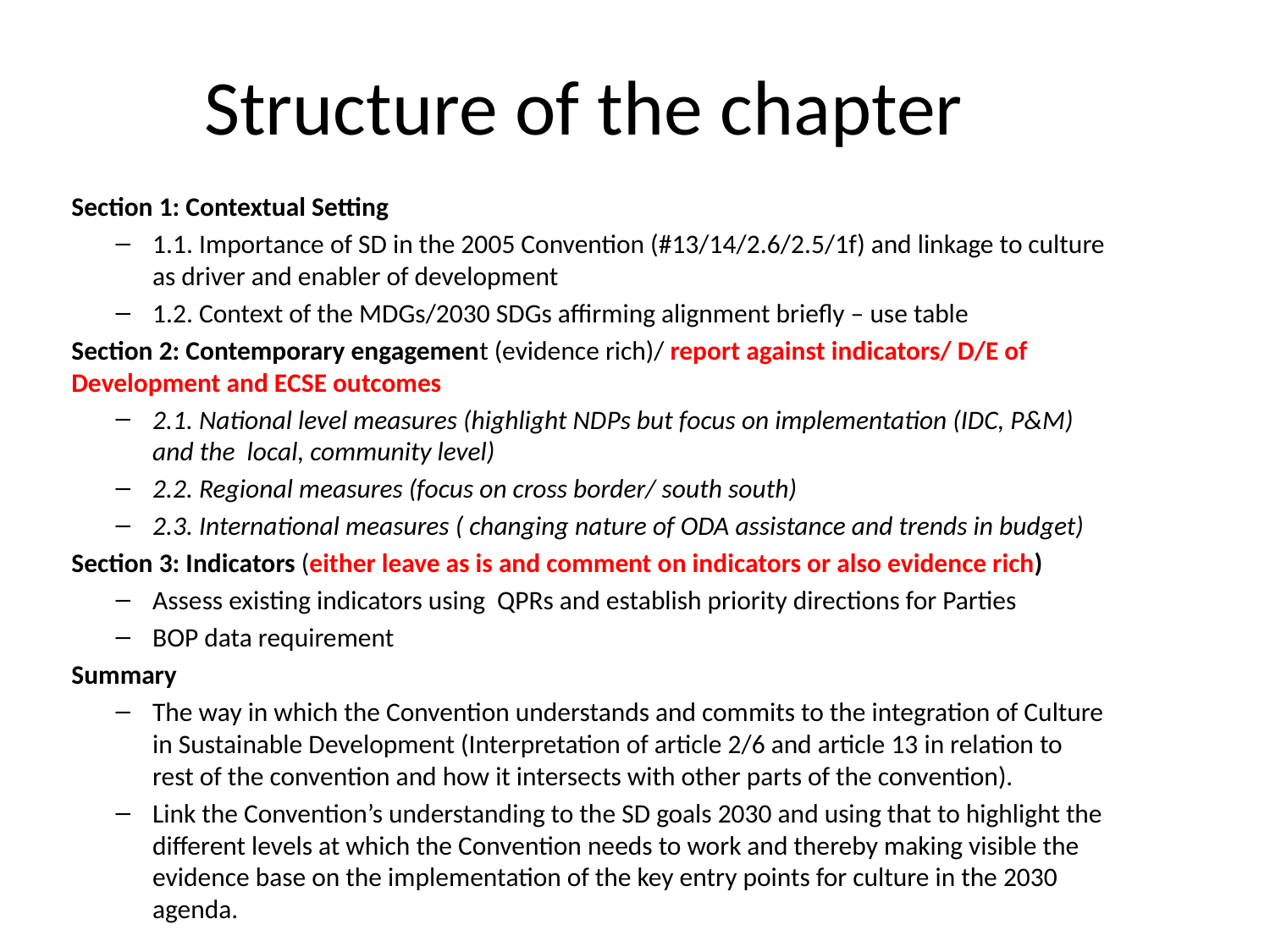

# Structure of the chapter
Section 1: Contextual Setting
1.1. Importance of SD in the 2005 Convention (#13/14/2.6/2.5/1f) and linkage to culture as driver and enabler of development
1.2. Context of the MDGs/2030 SDGs affirming alignment briefly – use table
Section 2: Contemporary engagement (evidence rich)/ report against indicators/ D/E of Development and ECSE outcomes
2.1. National level measures (highlight NDPs but focus on implementation (IDC, P&M) and the  local, community level)
2.2. Regional measures (focus on cross border/ south south)
2.3. International measures ( changing nature of ODA assistance and trends in budget)
Section 3: Indicators (either leave as is and comment on indicators or also evidence rich)
Assess existing indicators using  QPRs and establish priority directions for Parties
BOP data requirement
Summary
The way in which the Convention understands and commits to the integration of Culture in Sustainable Development (Interpretation of article 2/6 and article 13 in relation to rest of the convention and how it intersects with other parts of the convention).
Link the Convention’s understanding to the SD goals 2030 and using that to highlight the different levels at which the Convention needs to work and thereby making visible the evidence base on the implementation of the key entry points for culture in the 2030 agenda.